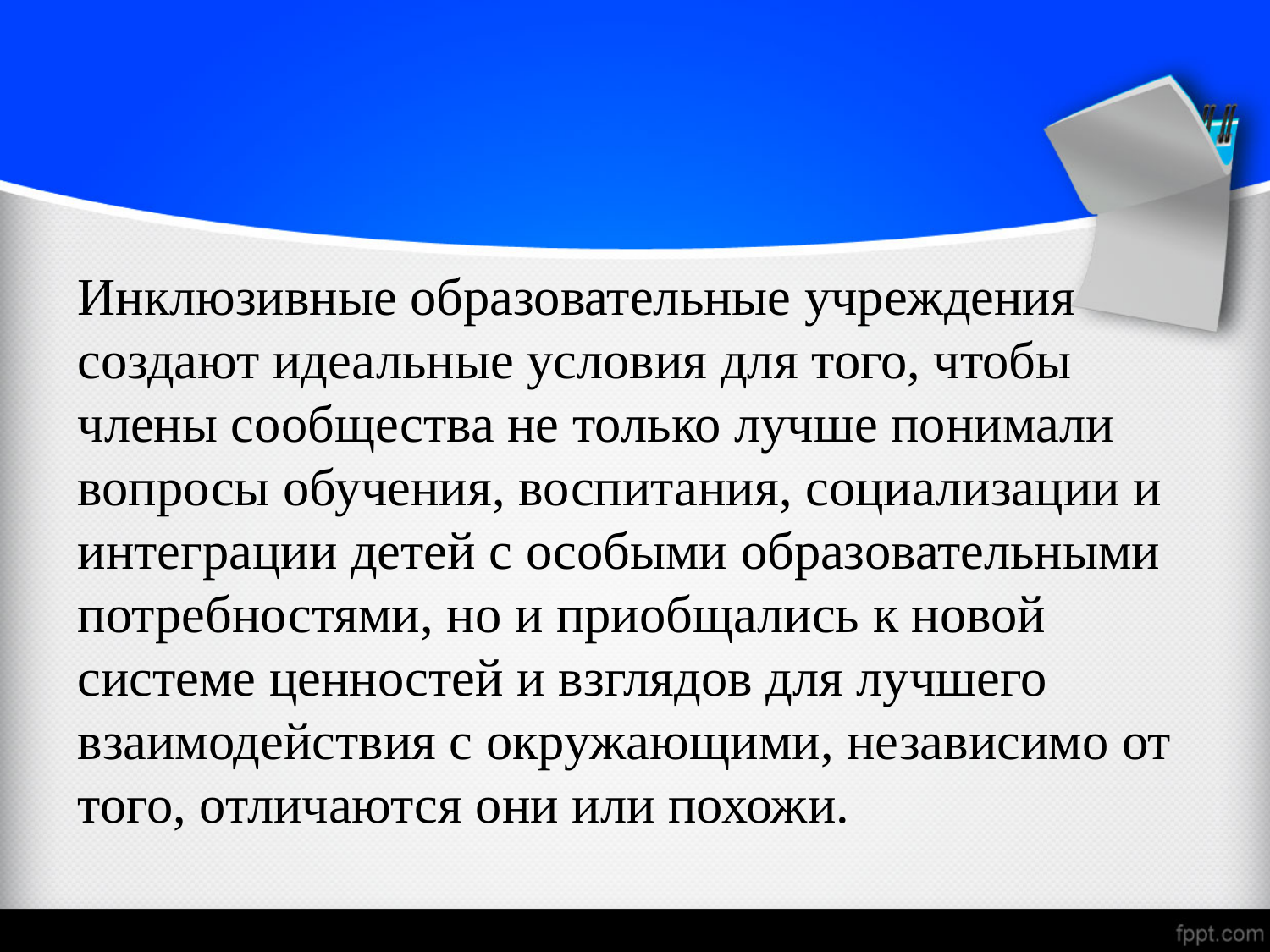

#
Инклюзивные образовательные учреждения создают идеальные условия для того, чтобы члены сообщества не только лучше понимали вопросы обучения, воспитания, социализации и интеграции детей с особыми образовательными потребностями, но и приобщались к новой системе ценностей и взглядов для лучшего взаимодействия с окружающими, независимо от того, отличаются они или похожи.